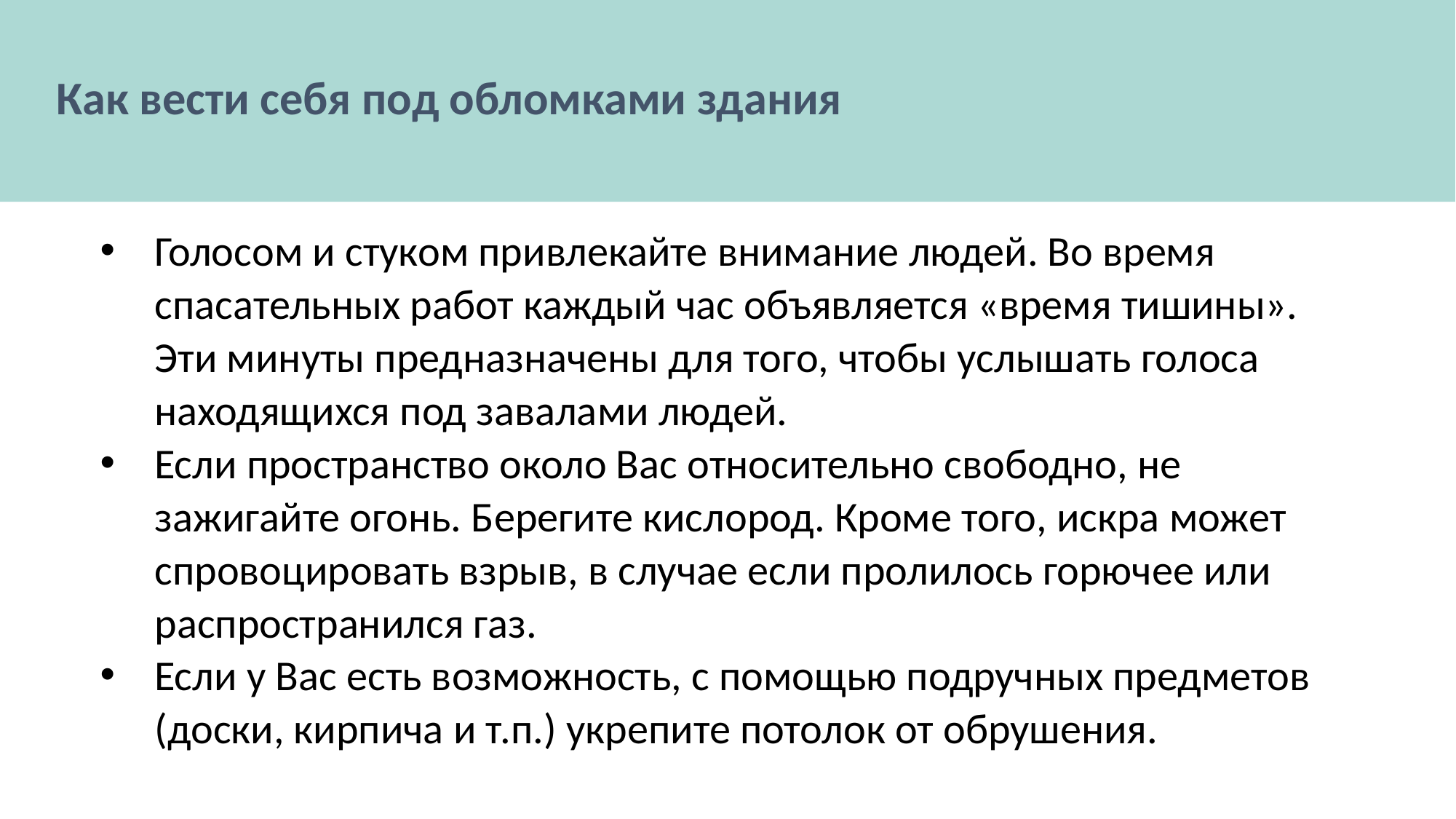

# Как вести себя под обломками здания
Голосом и стуком привлекайте внимание людей. Во время спасательных работ каждый час объявляется «время тишины». Эти минуты предназначены для того, чтобы услышать голоса находящихся под завалами людей.
Если пространство около Вас относительно свободно, не зажигайте огонь. Берегите кислород. Кроме того, искра может спровоцировать взрыв, в случае если пролилось горючее или распространился газ.
Если у Вас есть возможность, с помощью подручных предметов (доски, кирпича и т.п.) укрепите потолок от обрушения.